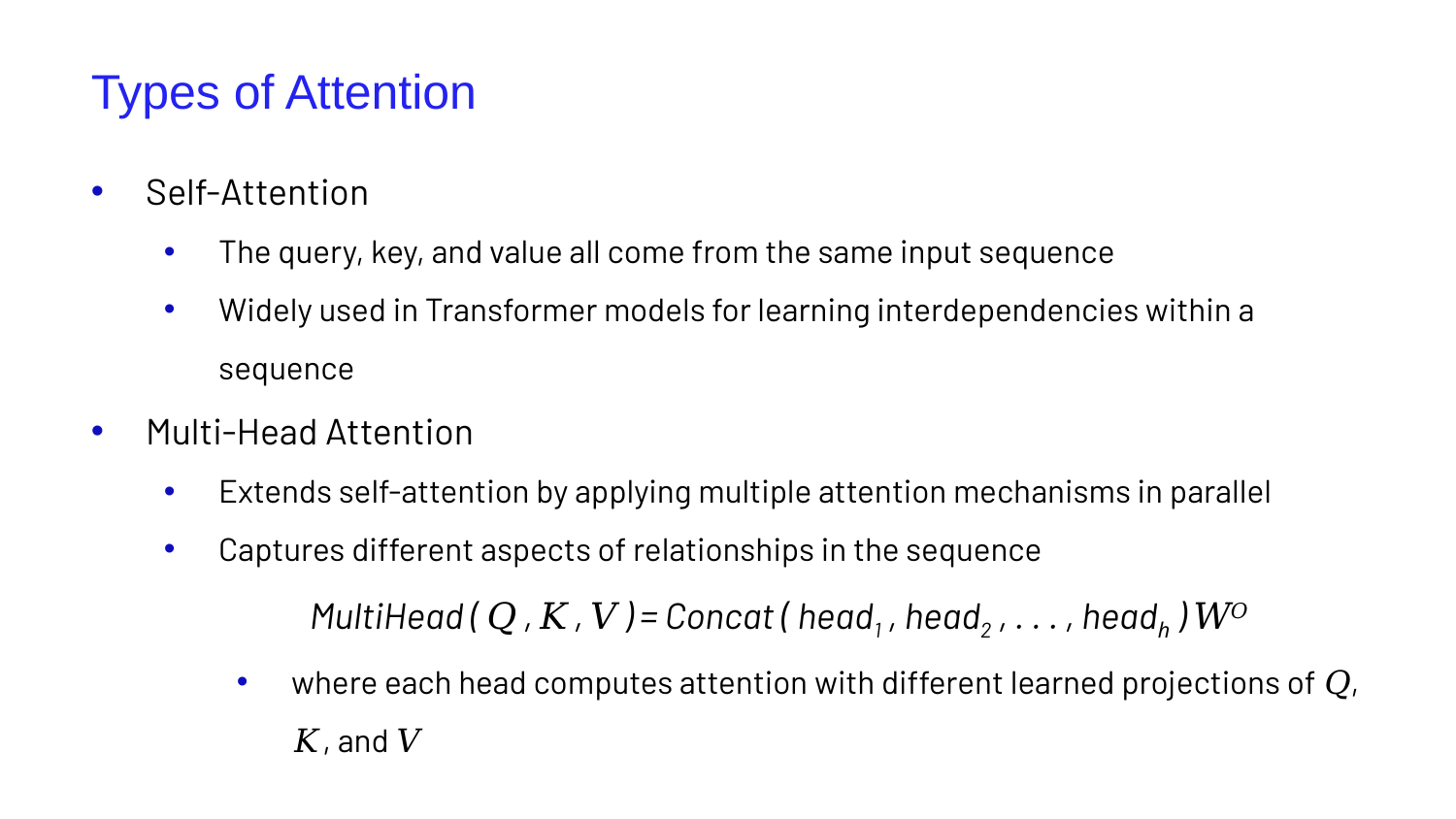

Types of Attention
Self-Attention
The query, key, and value all come from the same input sequence
Widely used in Transformer models for learning interdependencies within a sequence
Multi-Head Attention
Extends self-attention by applying multiple attention mechanisms in parallel
Captures different aspects of relationships in the sequence
MultiHead ( 𝑄 , 𝐾 , 𝑉 ) = Concat ( head1 , head2 , . . . , headℎ ) 𝑊𝑂
where each head computes attention with different learned projections of 𝑄, 𝐾, and 𝑉